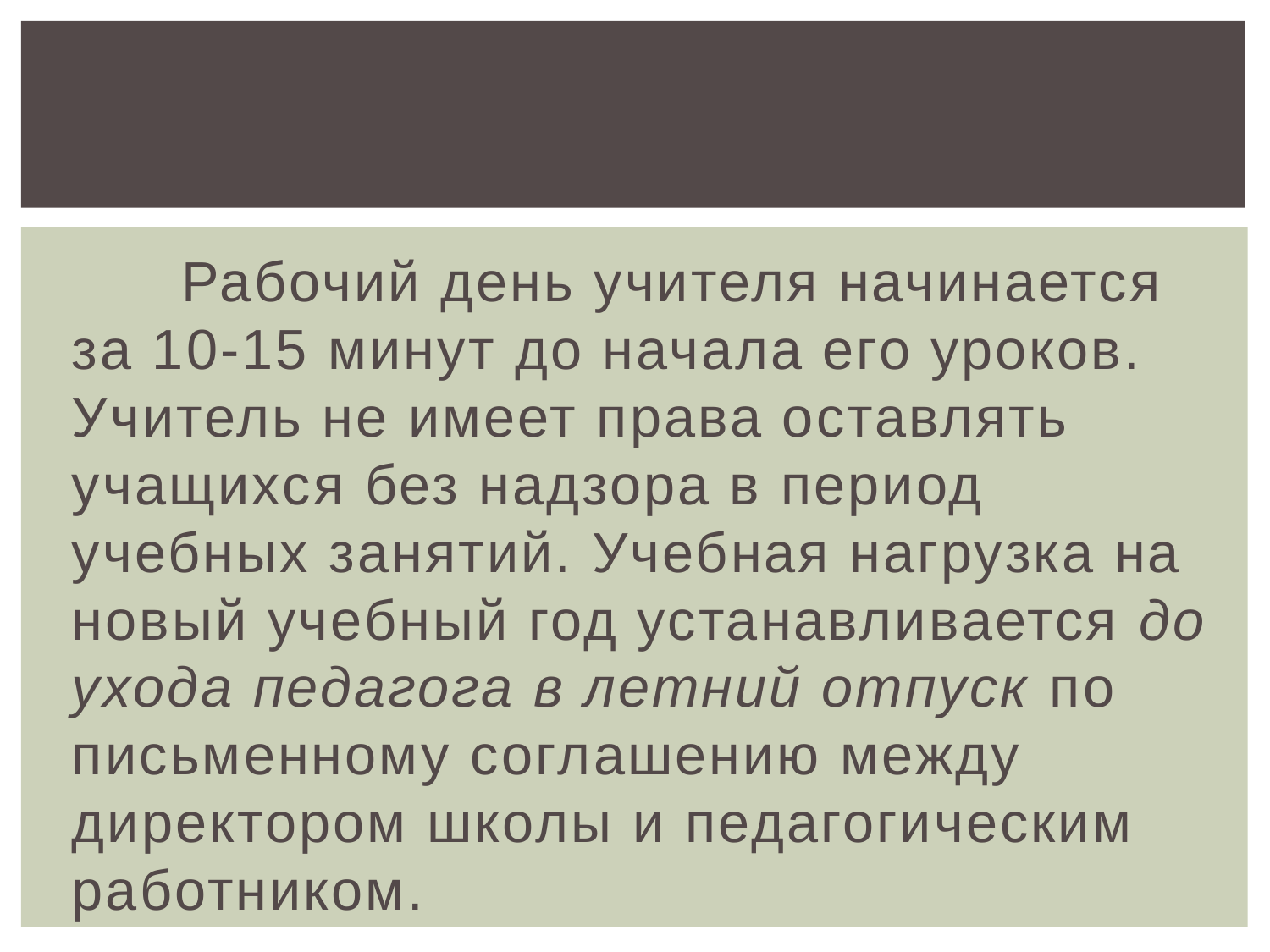

Рабочий день учителя начинается за 10-15 минут до начала его уроков. Учитель не имеет права оставлять учащихся без надзора в период учебных занятий. Учебная нагрузка на новый учебный год устанавливается до ухода педагога в летний отпуск по письменному соглашению между директором школы и педагогическим работником.